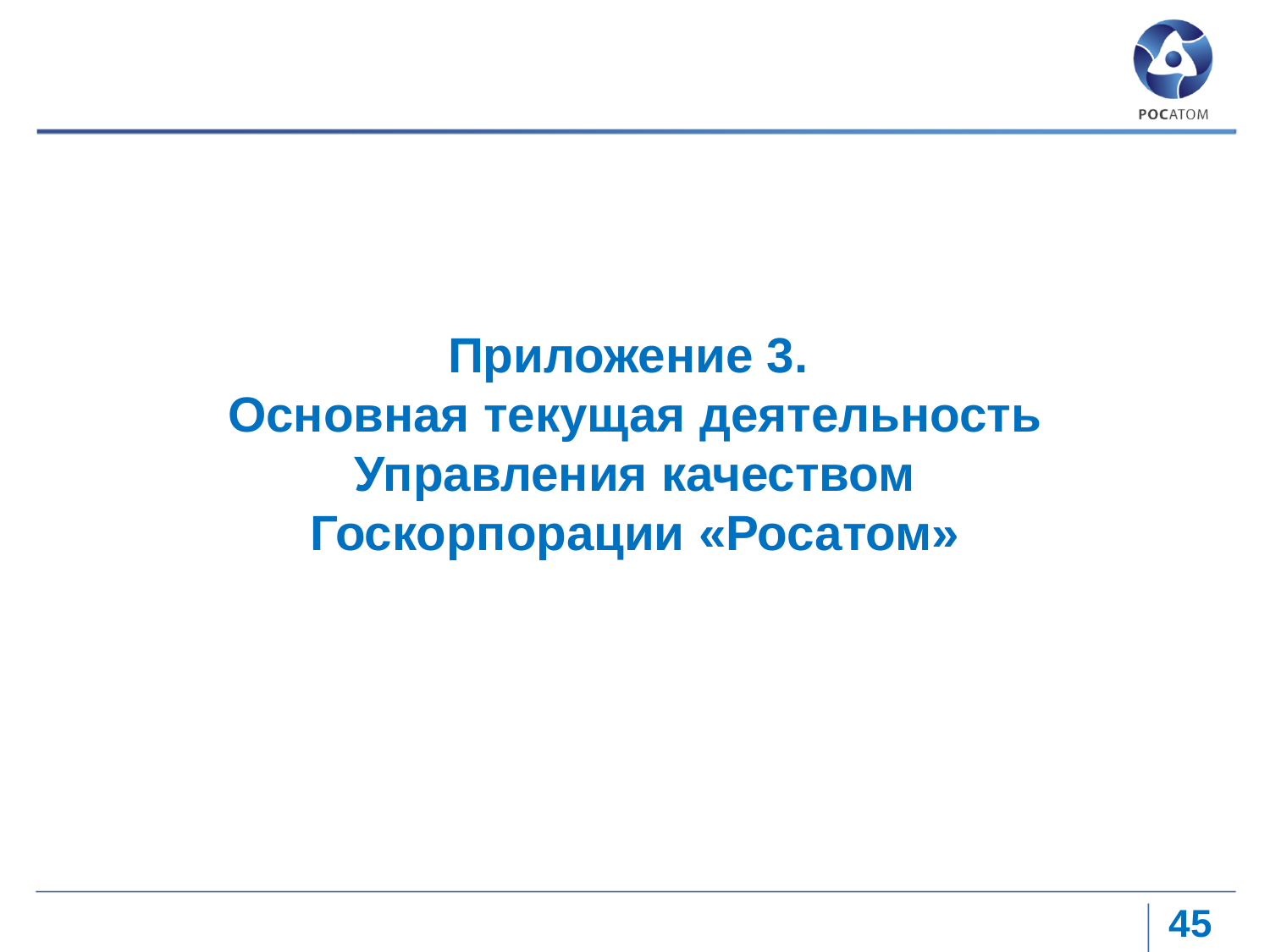

Приложение 3.
Основная текущая деятельность
Управления качеством
Госкорпорации «Росатом»
45